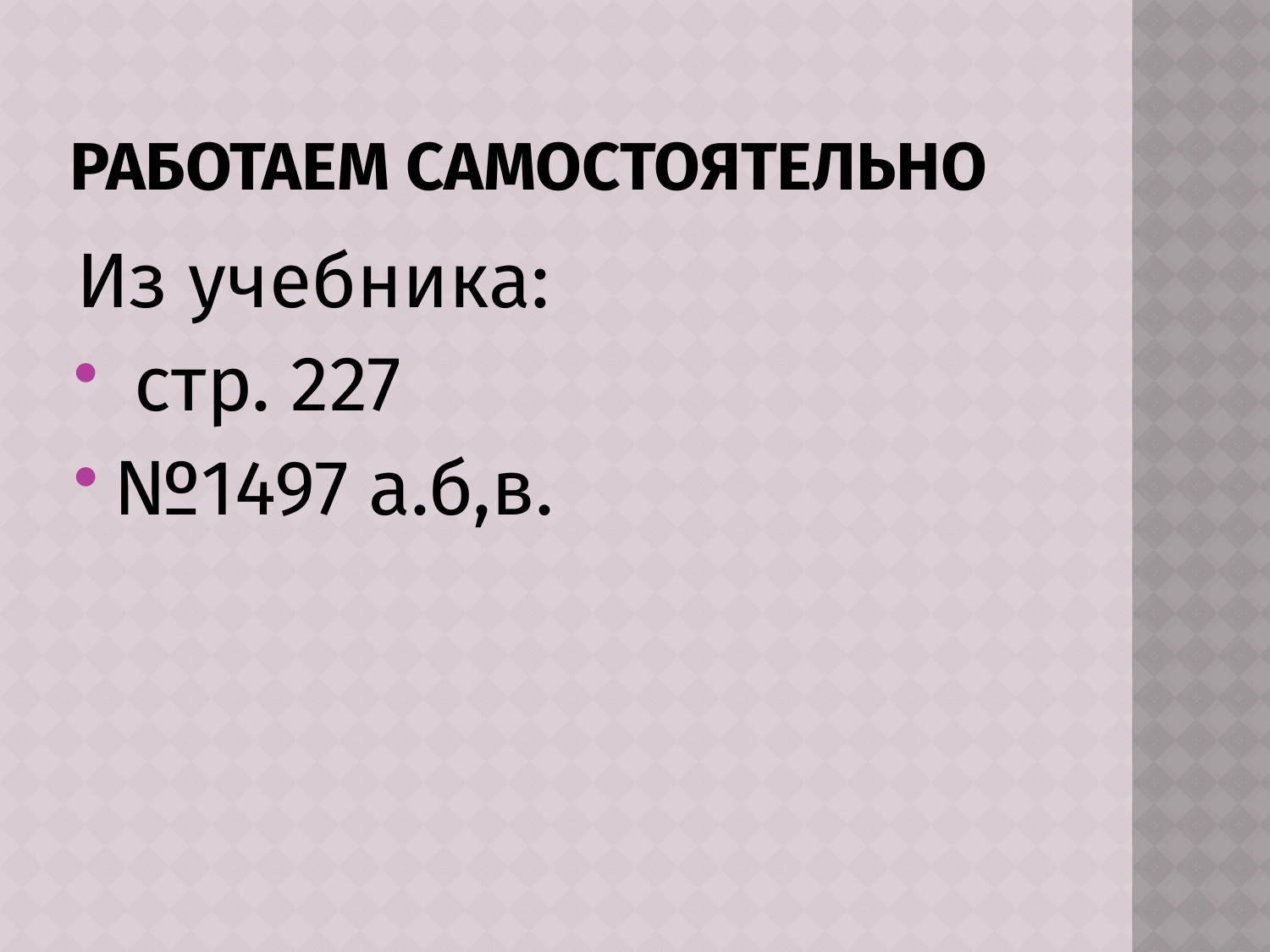

# Работаем самостоятельно
Из учебника:
 стр. 227
№1497 а.б,в.